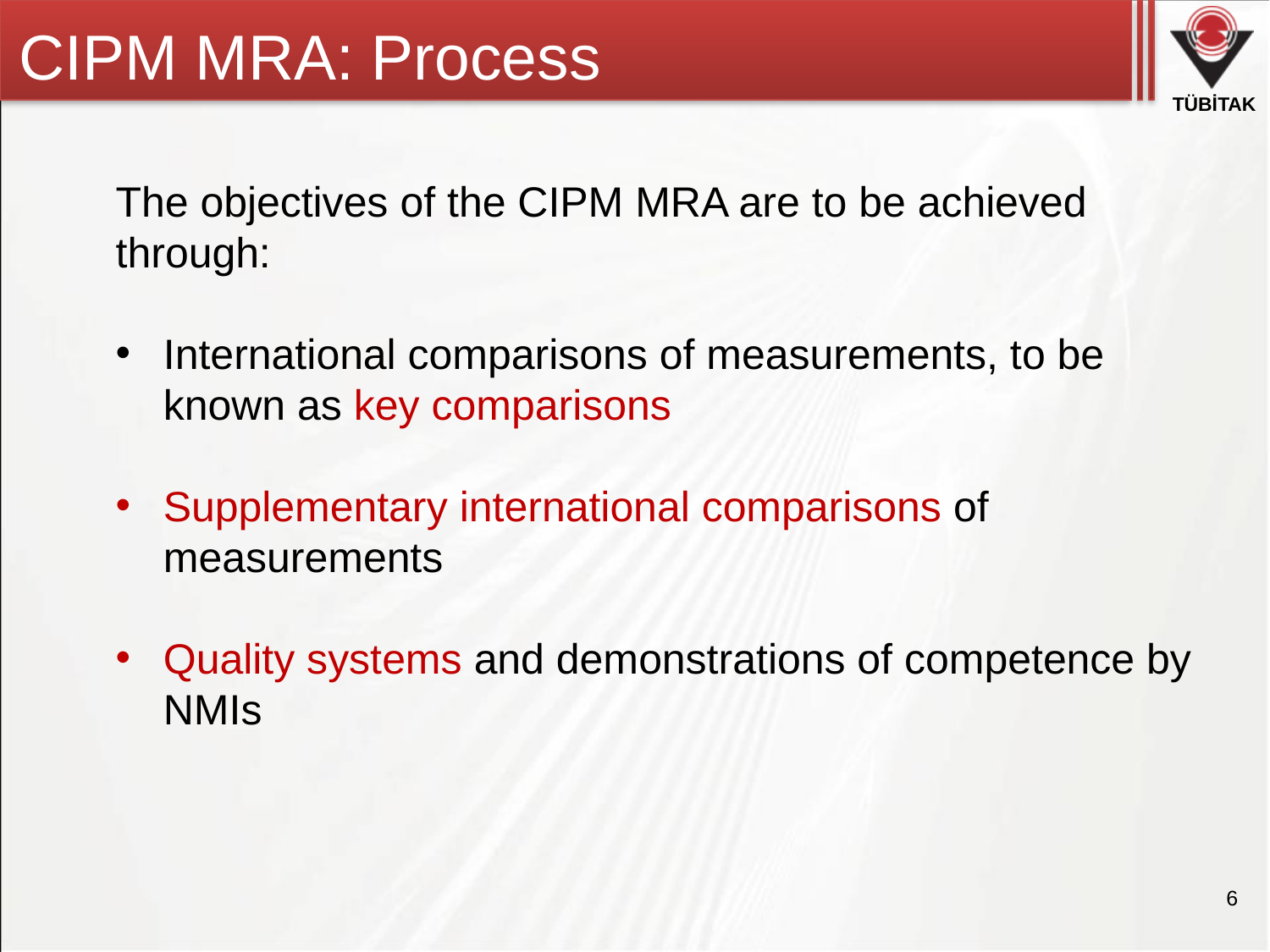

CIPM MRA: Process
The objectives of the CIPM MRA are to be achieved through:

International comparisons of measurements, to be known as key comparisons

Supplementary international comparisons of measurements

Quality systems and demonstrations of competence by NMIs

6